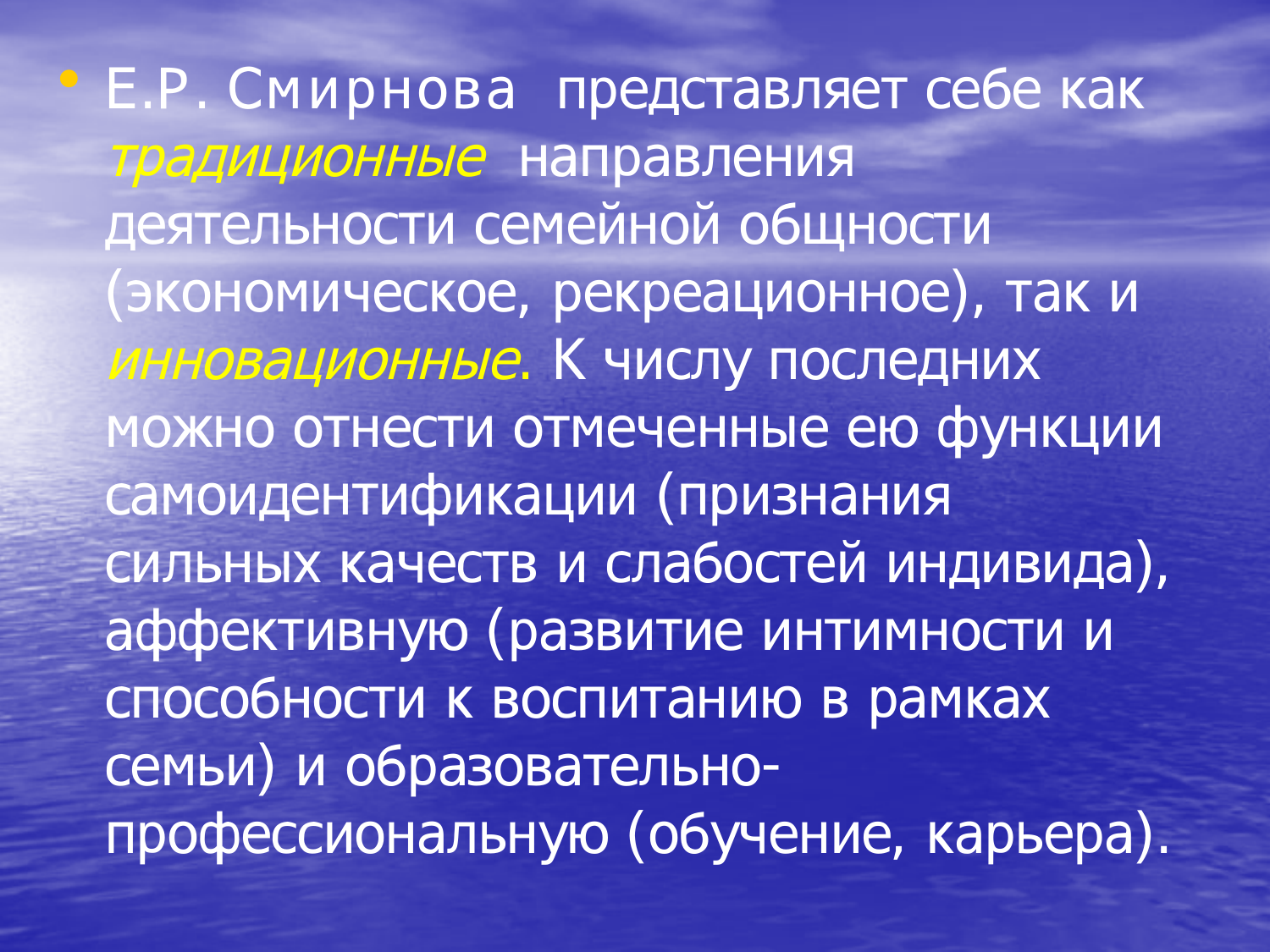

Е.Р. Смирнова  представляет себе как традиционные  направления деятельности семейной общности (экономическое, рекреационное), так и инновационные. К числу последних можно отнести отмеченные ею функции самоидентификации (признания сильных качеств и слабостей индивида), аффективную (развитие интимности и способности к воспитанию в рамках  семьи) и образовательно-профессиональную (обучение, карьера).